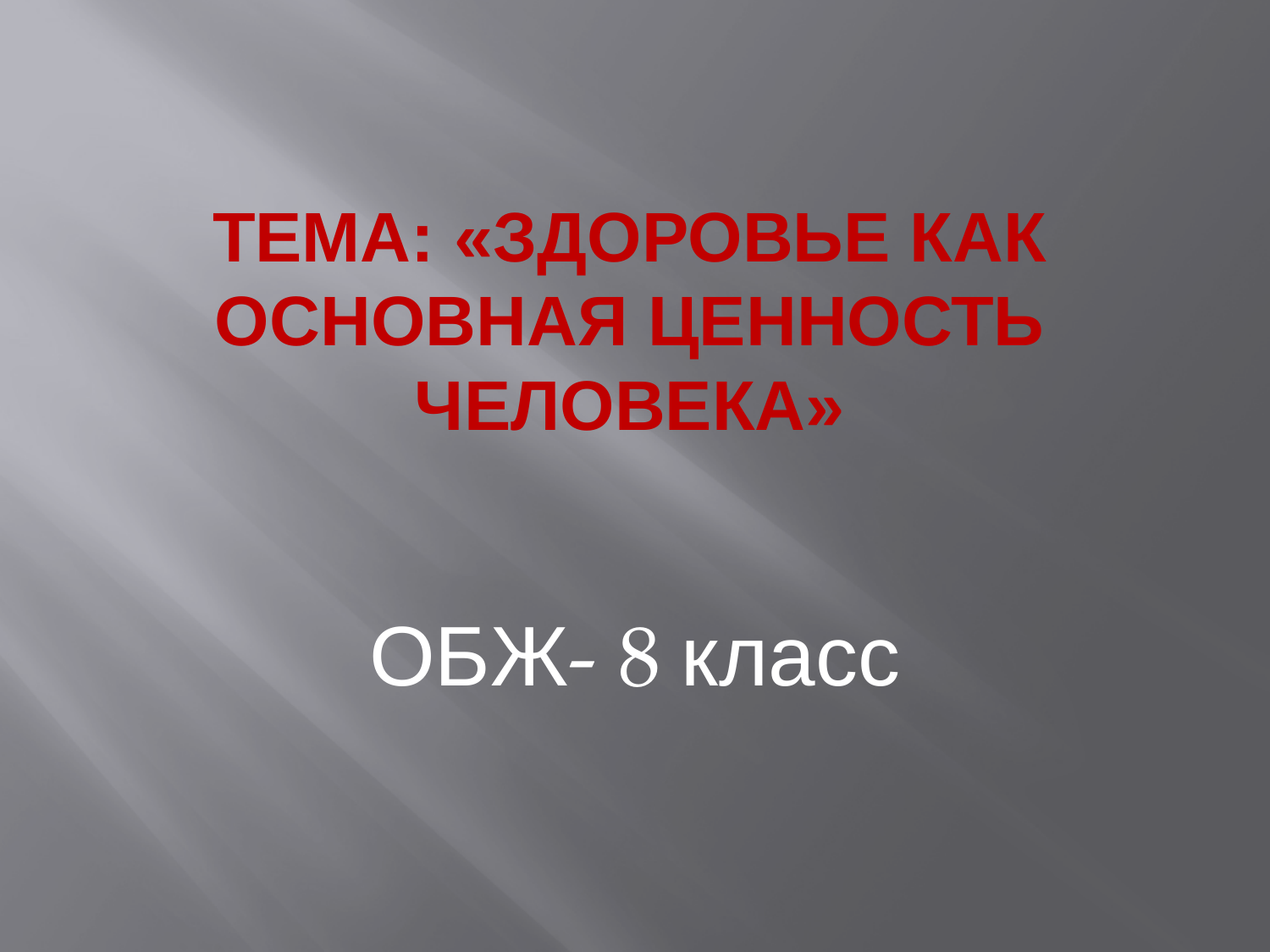

# Тема: «Здоровье как основная ценность человека»
ОБЖ- 8 класс